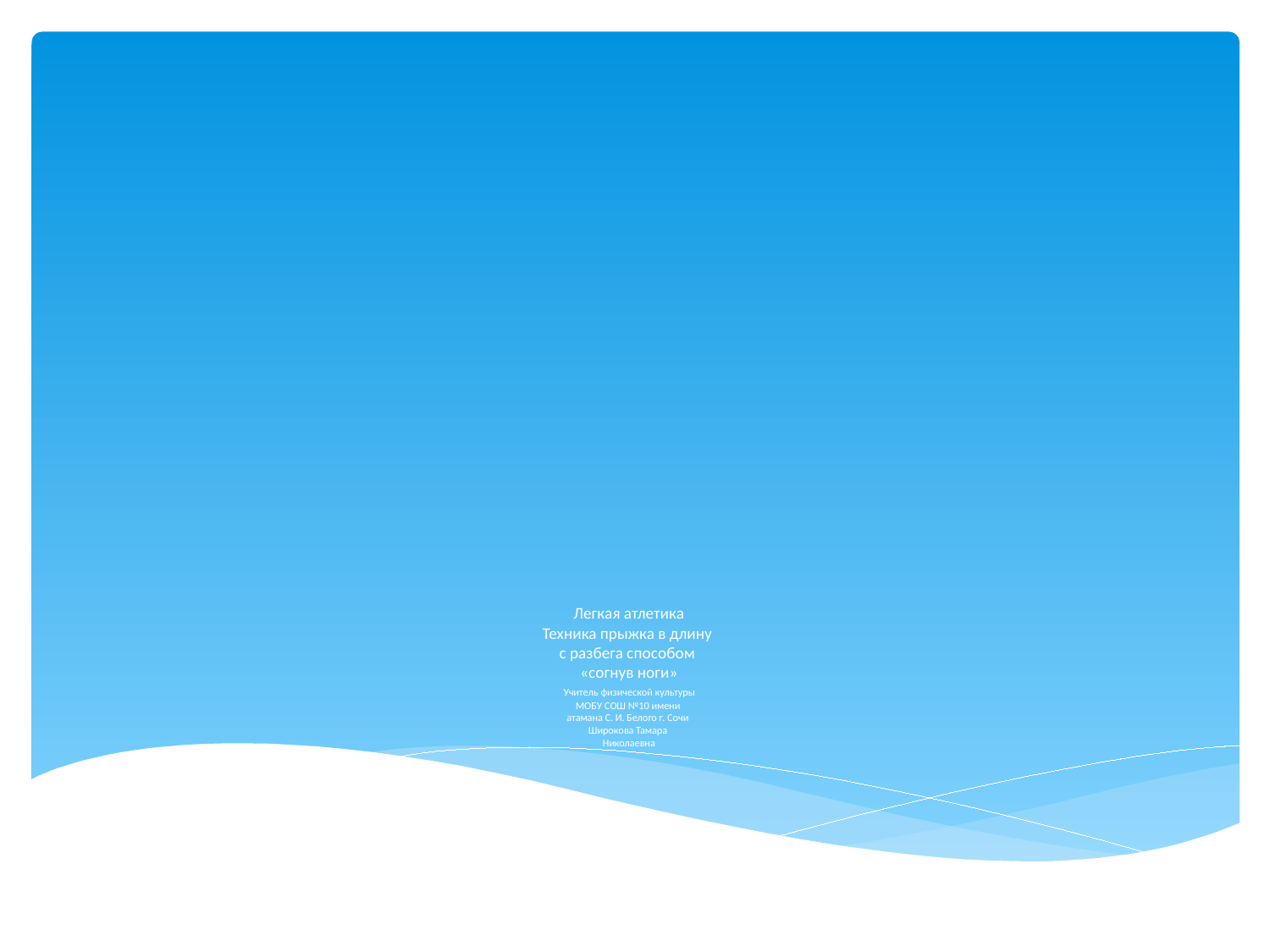

# Легкая атлетика Техника прыжка в длину с разбега способом «согнув ноги» Учитель физической культуры МОБУ СОШ №10 имени атамана С. И. Белого г. Сочи Широкова Тамара Николаевна